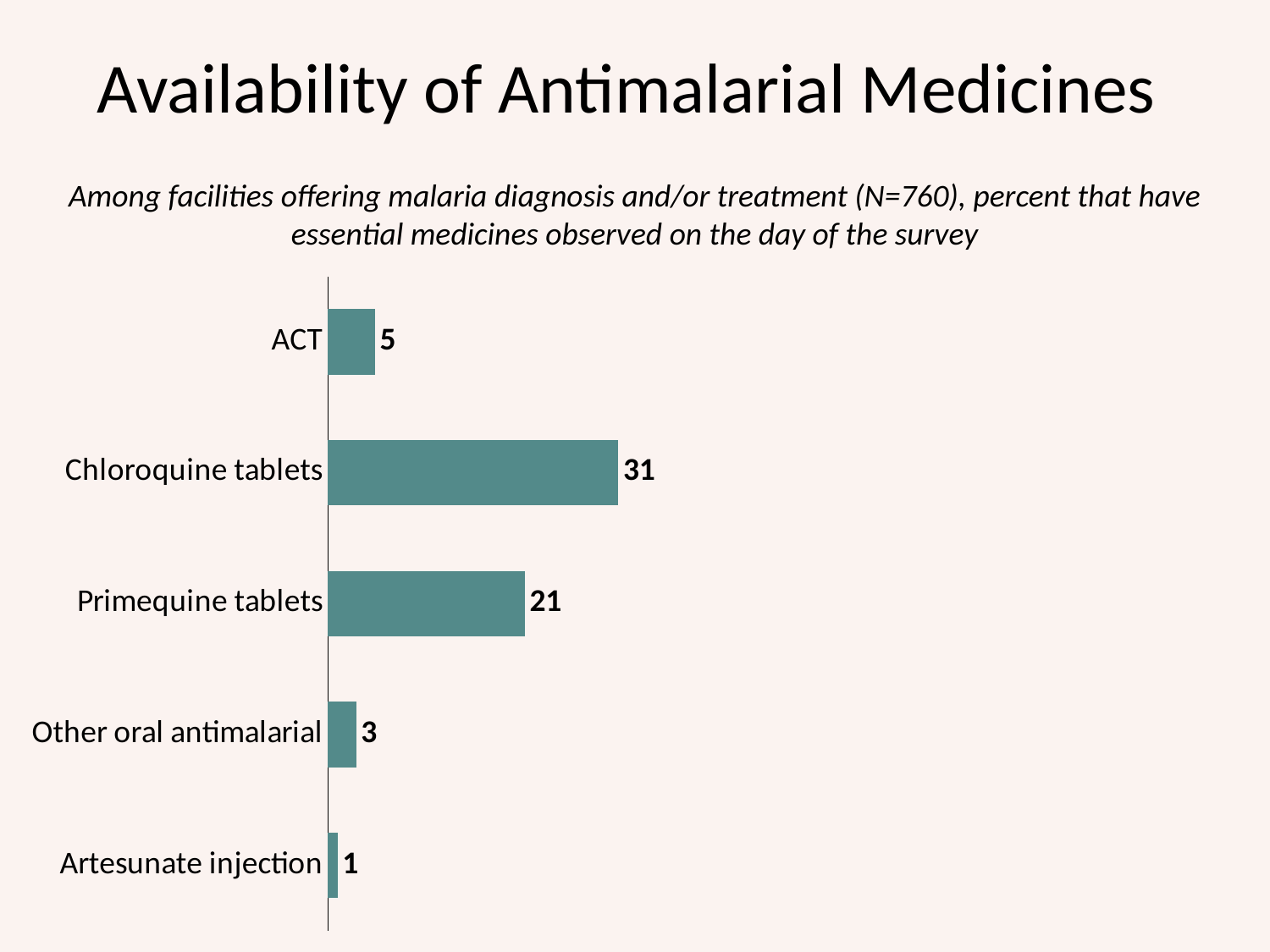

# Availability of Antimalarial Medicines
Among facilities offering malaria diagnosis and/or treatment (N=760), percent that have essential medicines observed on the day of the survey

### Chart

| Category | Column1 |
|---|---|
| Artesunate injection | 1.0 |
| Other oral antimalarial | 3.0 |
| Primequine tablets | 21.0 |
| Chloroquine tablets | 31.0 |
| ACT | 5.0 |